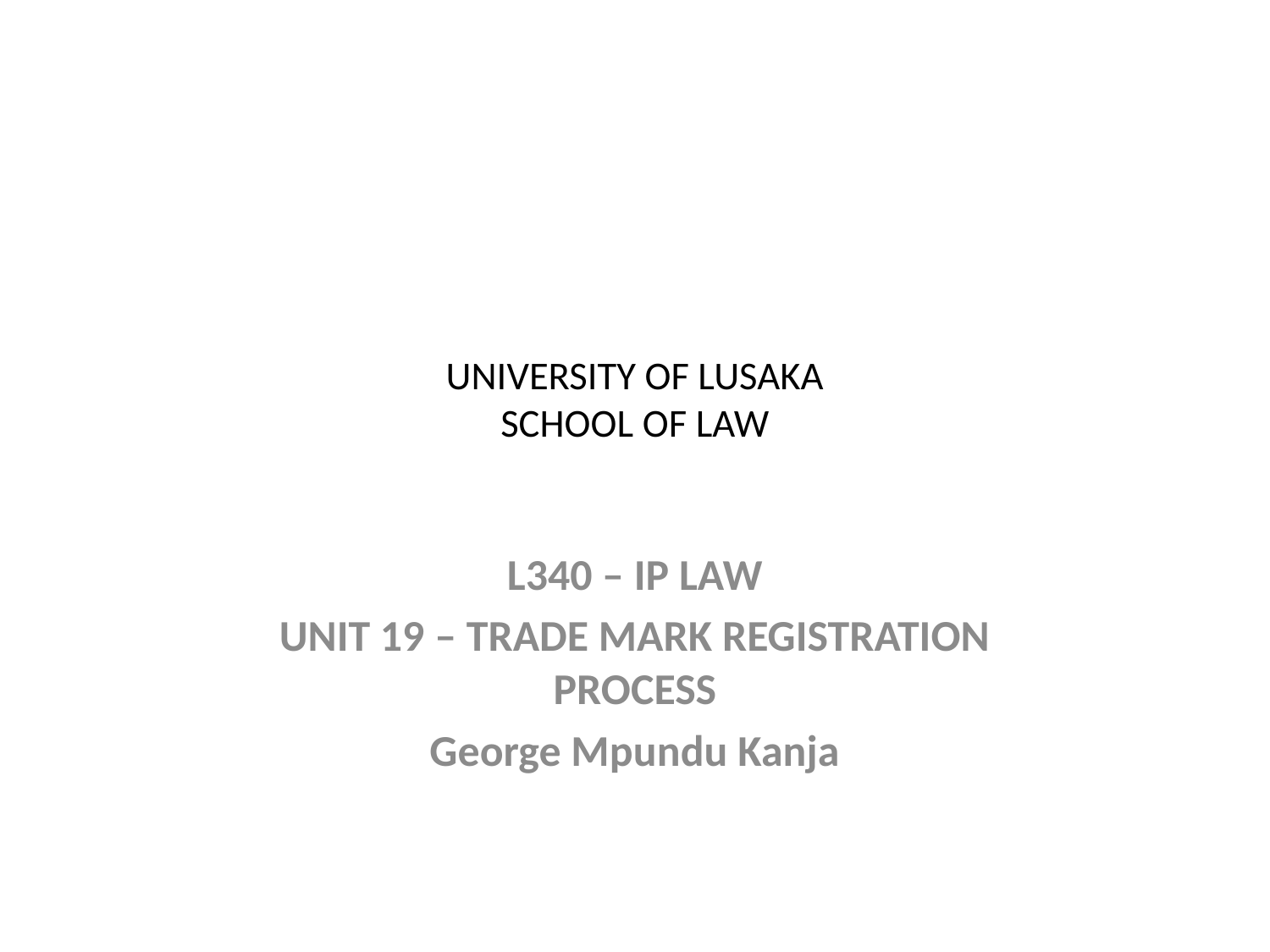

# UNIVERSITY OF LUSAKA SCHOOL OF LAW
L340 – IP LAW
UNIT 19 – TRADE MARK REGISTRATION PROCESS
George Mpundu Kanja